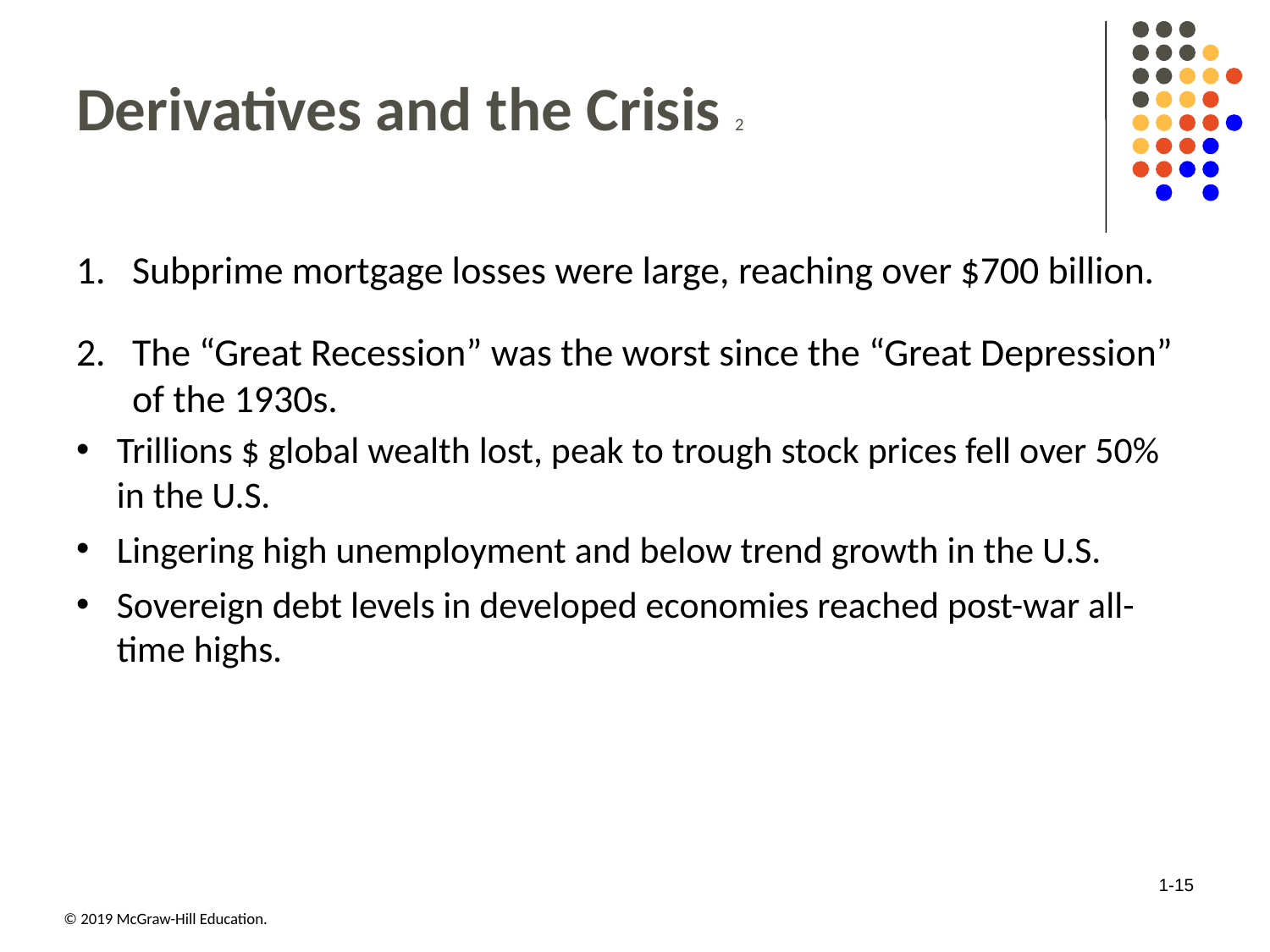

# Derivatives and the Crisis 2
Subprime mortgage losses were large, reaching over $700 billion.
The “Great Recession” was the worst since the “Great Depression” of the 1930s.
Trillions $ global wealth lost, peak to trough stock prices fell over 50% in the U.S.
Lingering high unemployment and below trend growth in the U.S.
Sovereign debt levels in developed economies reached post-war all-time highs.
1-15